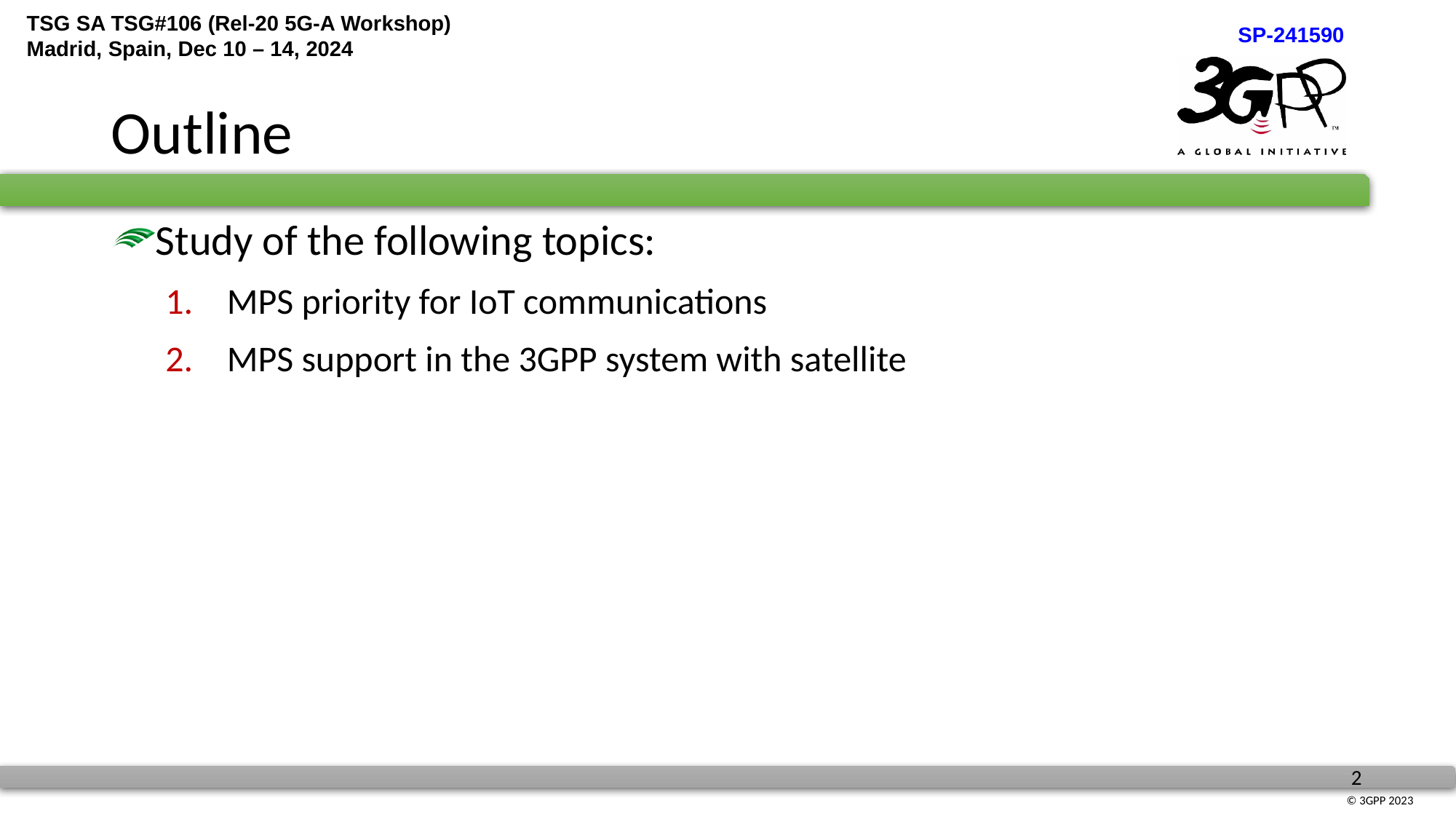

# Outline
Study of the following topics:
MPS priority for IoT communications
MPS support in the 3GPP system with satellite